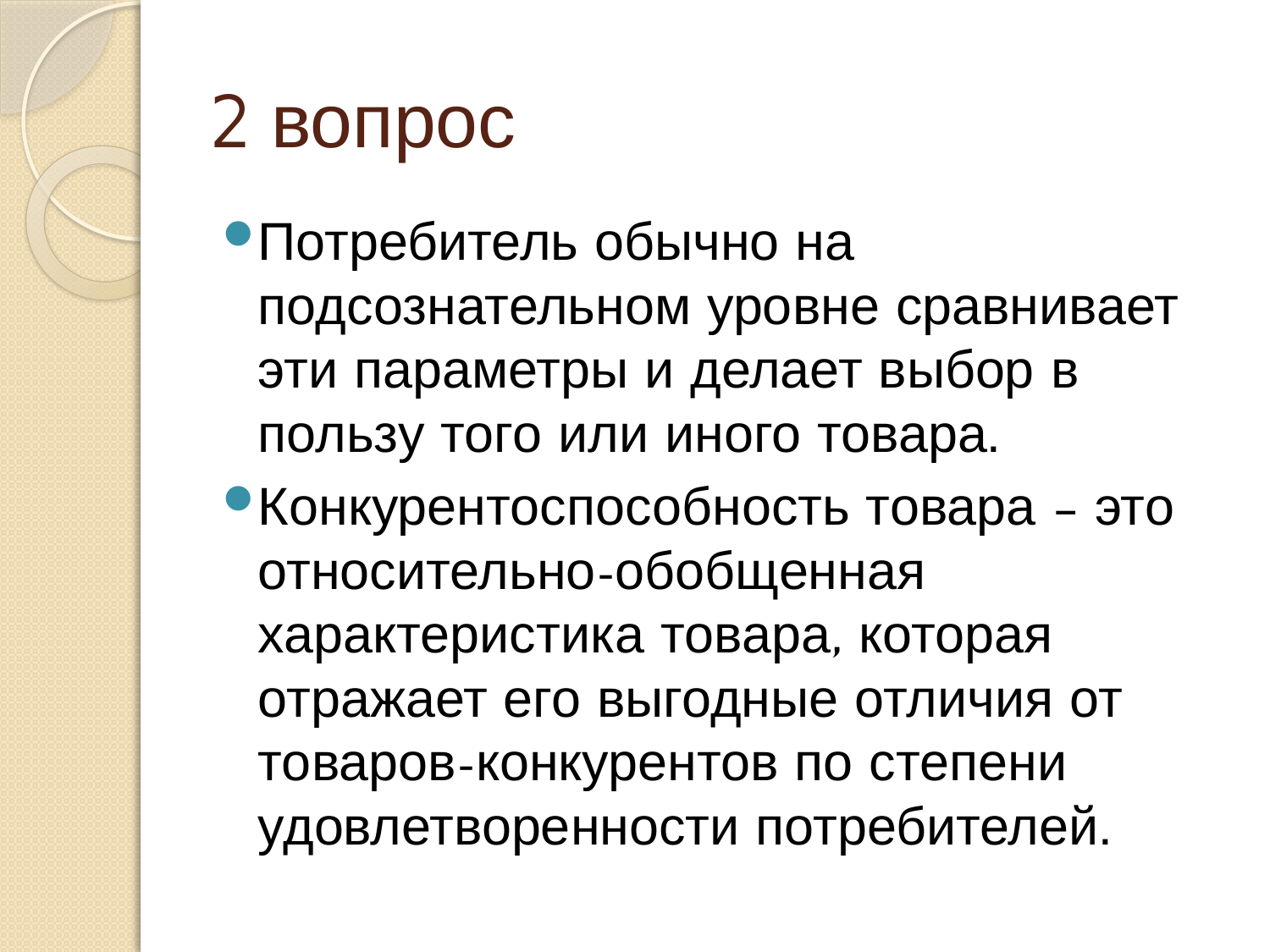

# 2 вопрос
Потребитель обычно на подсознательном уровне сравнивает эти параметры и делает выбор в пользу того или иного товара.
Конкурентоспособность товара – это относительно-обобщенная характеристика товара, которая отражает его выгодные отличия от товаров-конкурентов по степени удовлетворенности потребителей.